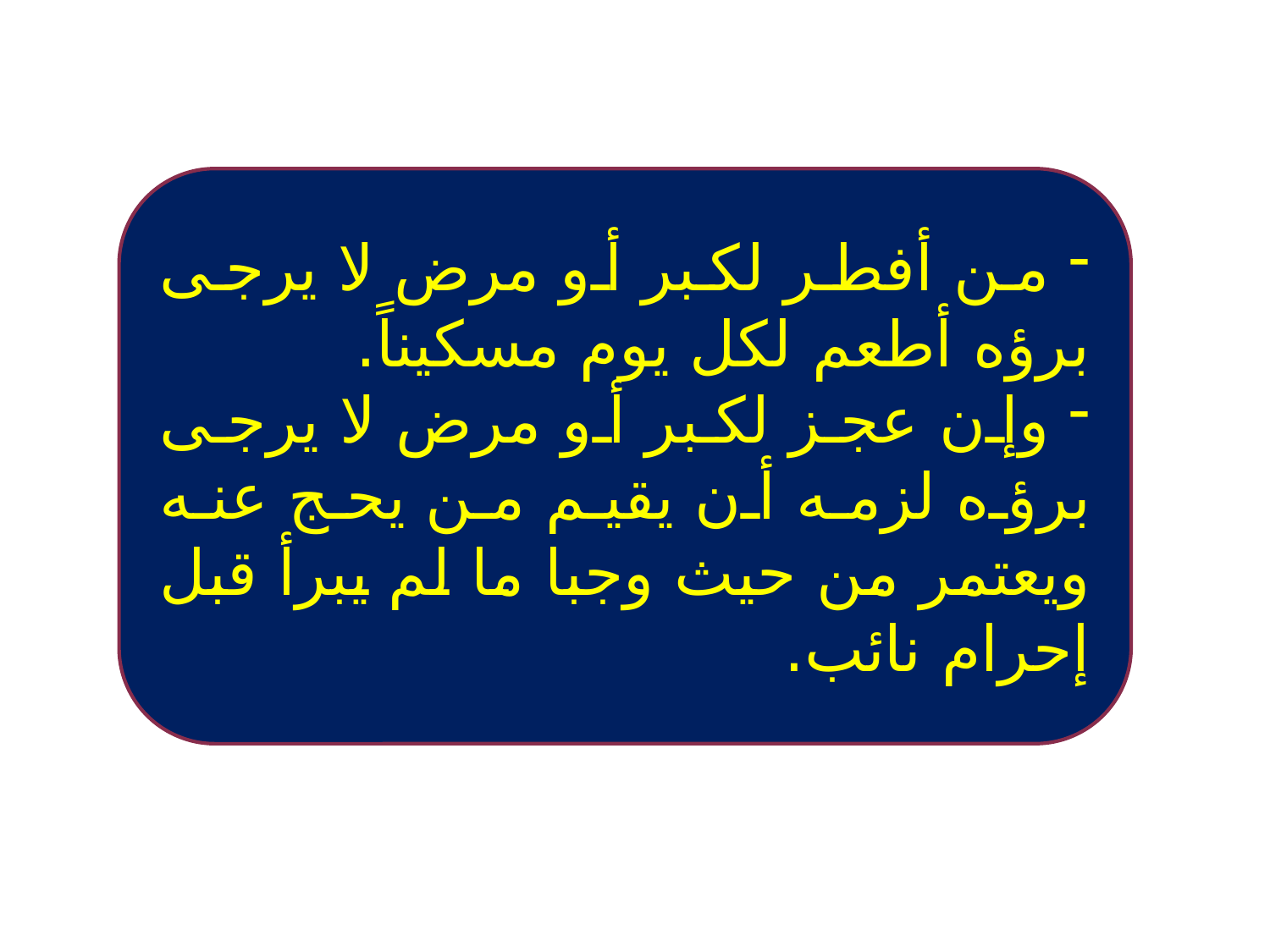

من أفطر لكبر أو مرض لا يرجى برؤه أطعم لكل يوم مسكيناً.
 وإن عجز لكبر أو مرض لا يرجى برؤه لزمه أن يقيم من يحج عنه ويعتمر من حيث وجبا ما لم يبرأ قبل إحرام نائب.